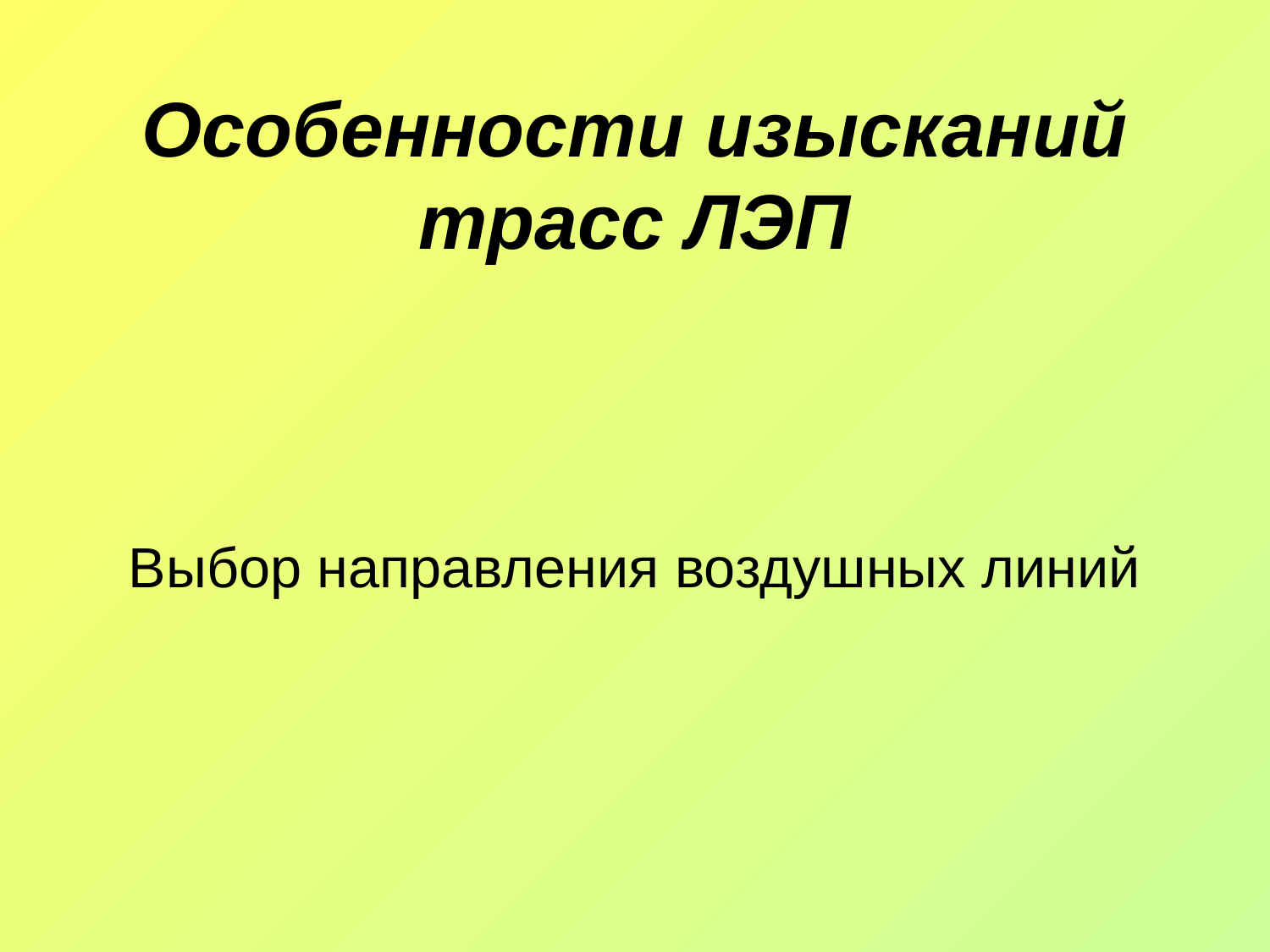

# Особенности изысканий трасс ЛЭП

Выбор направления воздушных линий